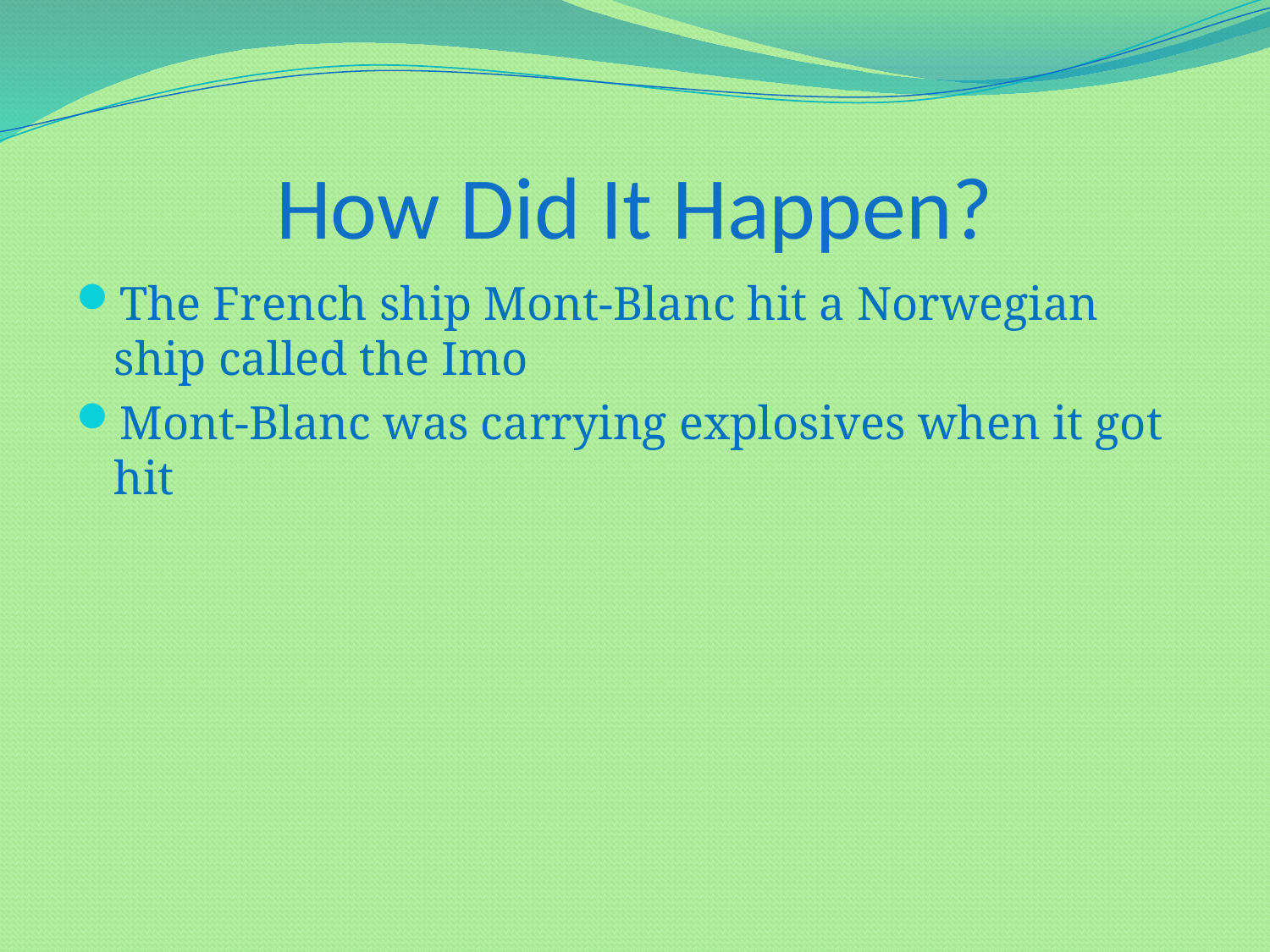

# How Did It Happen?
The French ship Mont-Blanc hit a Norwegian ship called the Imo
Mont-Blanc was carrying explosives when it got hit